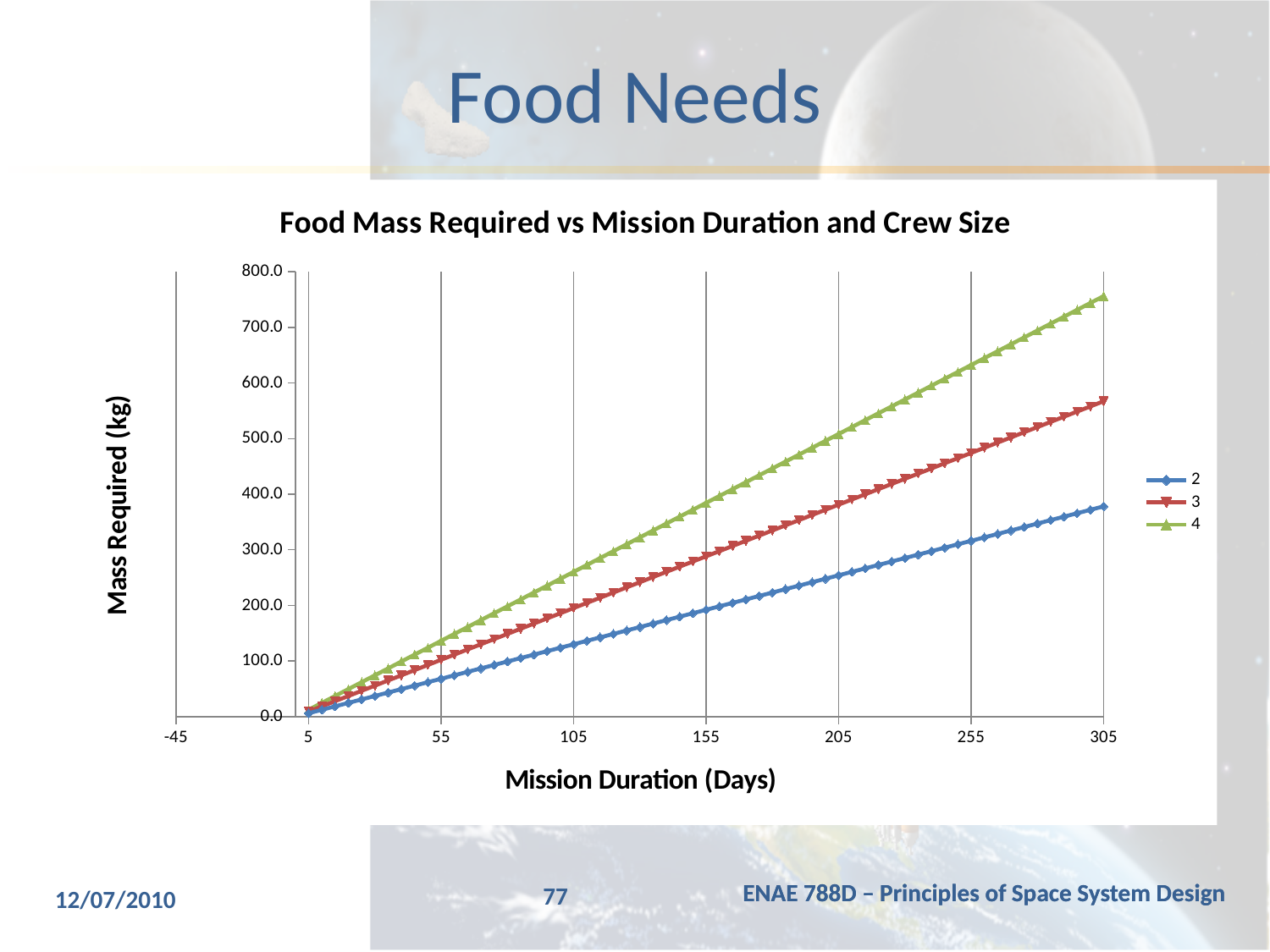

# Food Needs

### Chart: Food Mass Required vs Mission Duration and Crew Size

| Category |  |  |  |
|---|---|---|---|